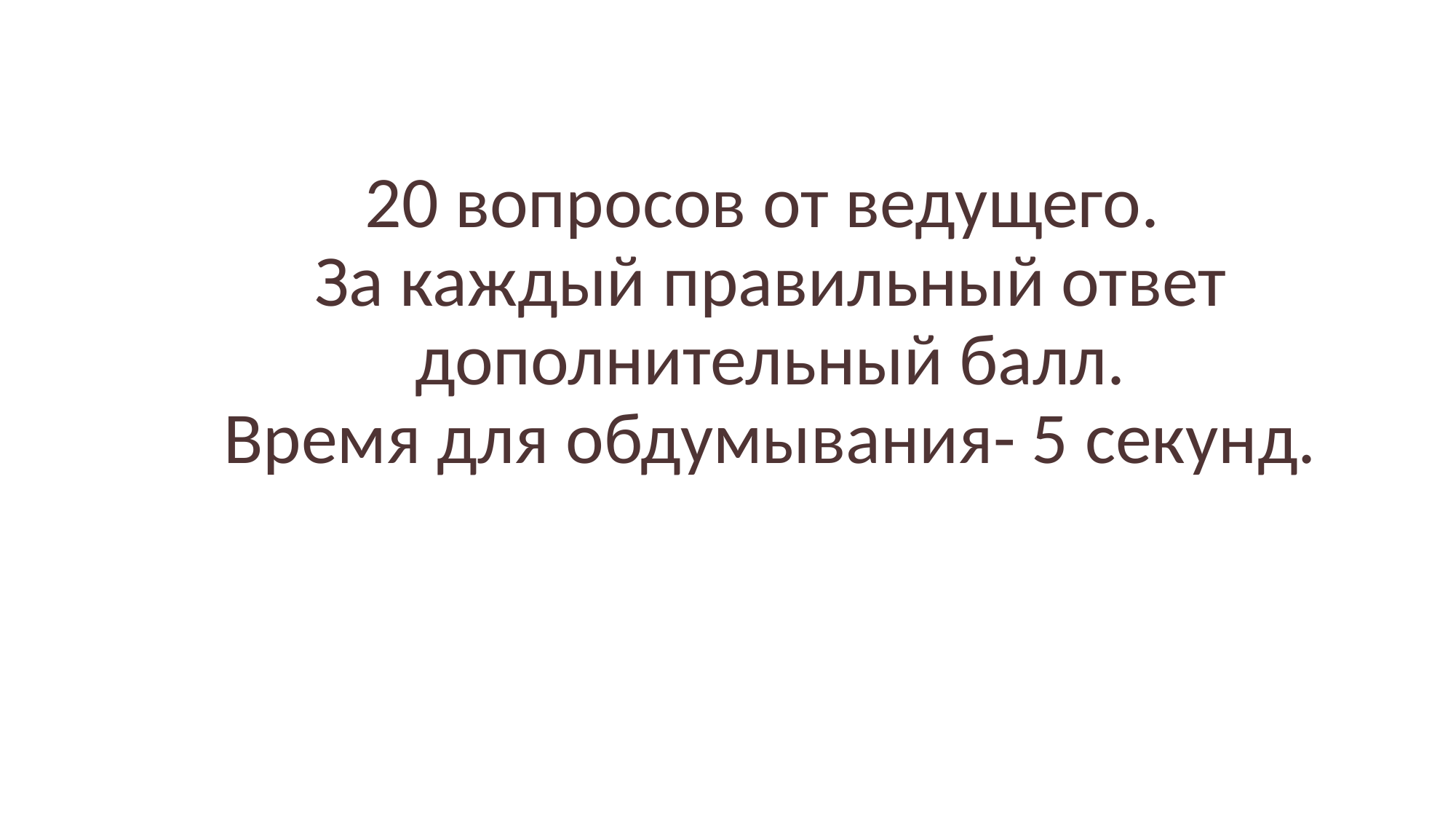

20 вопросов от ведущего.
За каждый правильный ответ дополнительный балл.
Время для обдумывания- 5 секунд.